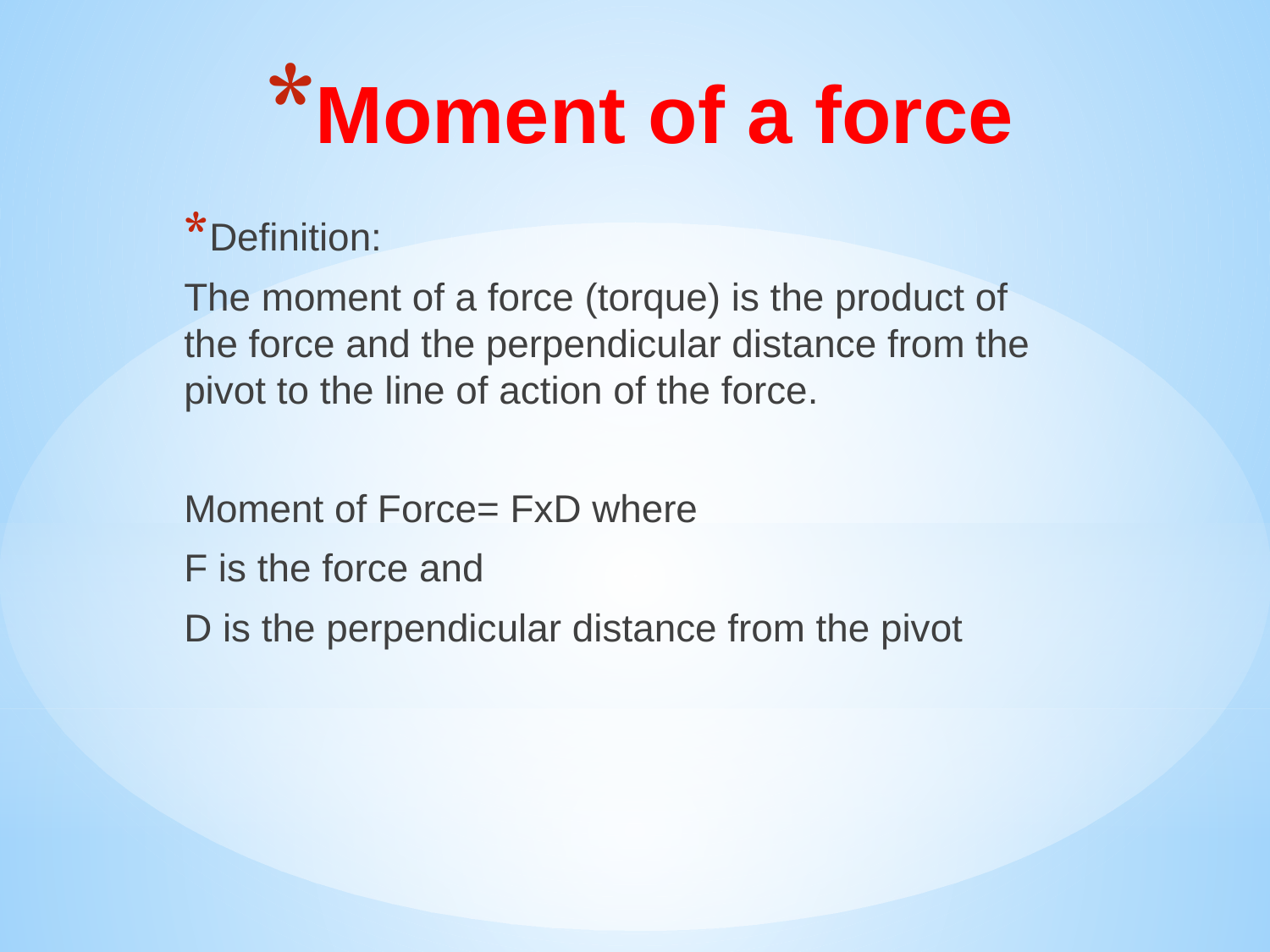

# Moment of a force
Definition:
The moment of a force (torque) is the product of the force and the perpendicular distance from the pivot to the line of action of the force.

Moment of Force= FxD where
F is the force and
D is the perpendicular distance from the pivot